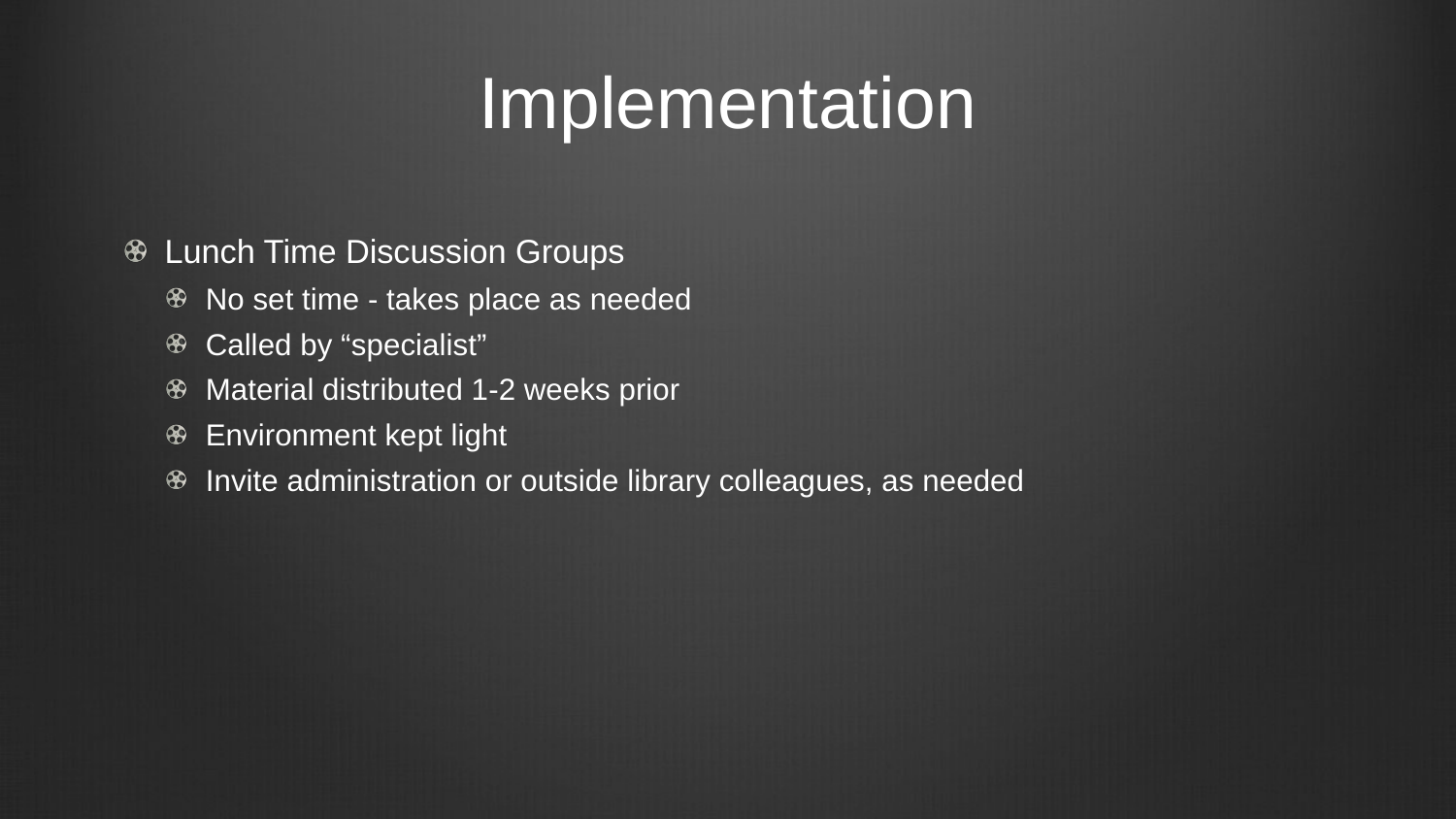

# Implementation
Lunch Time Discussion Groups
No set time - takes place as needed
Called by “specialist”
Material distributed 1-2 weeks prior
Environment kept light
Invite administration or outside library colleagues, as needed